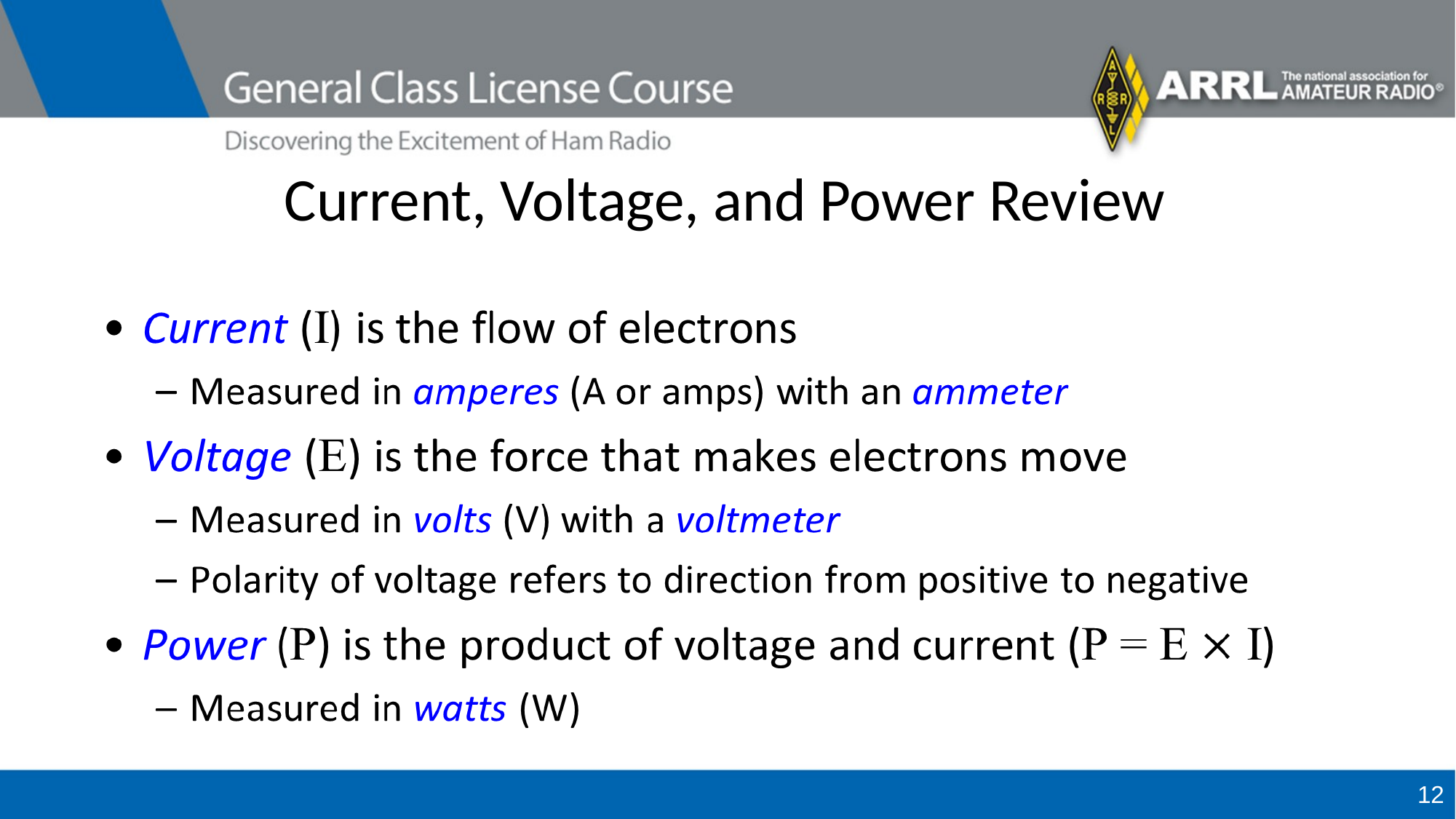

# Current, Voltage, and Power Review

12